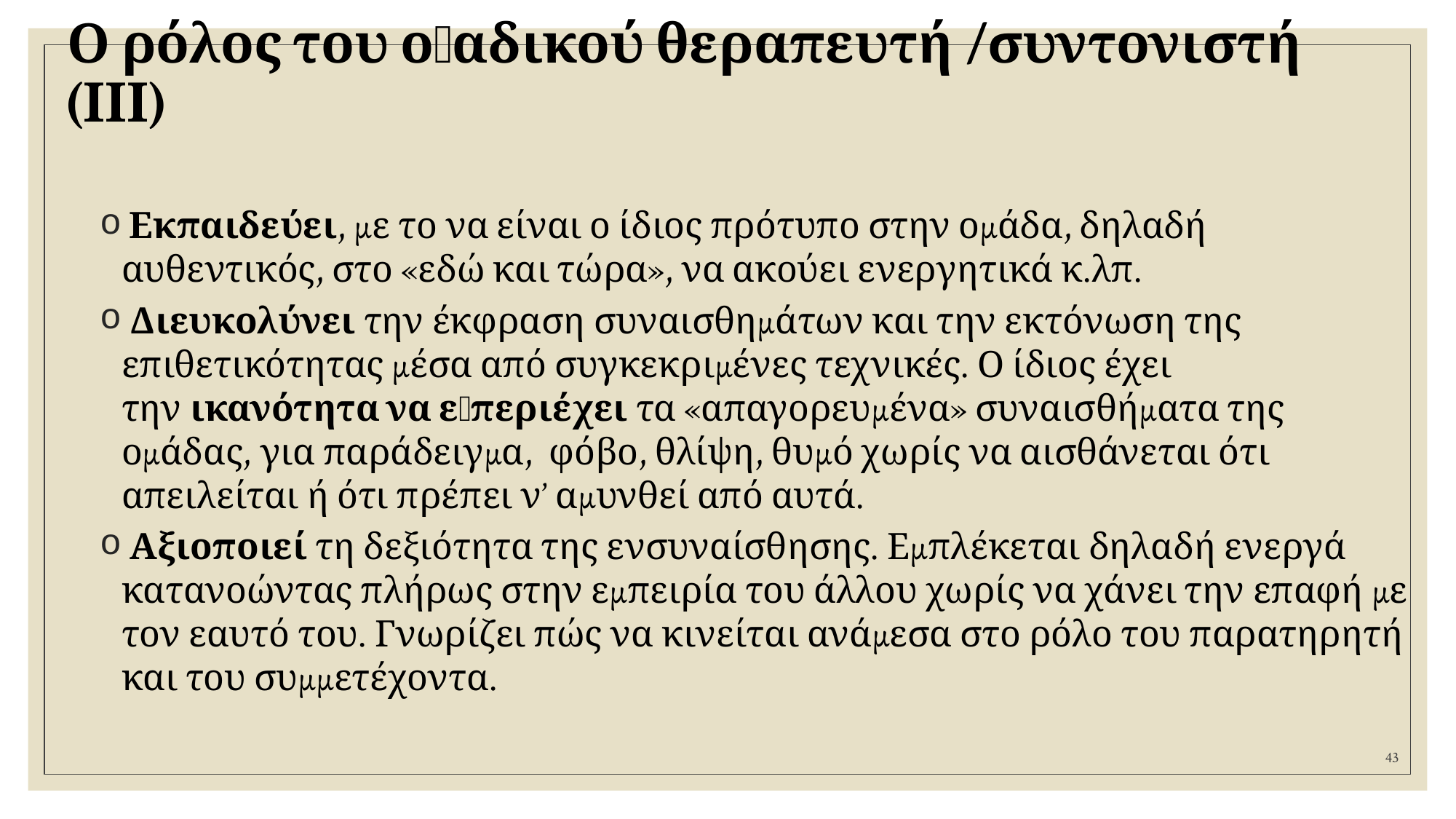

# Ο ρόλος του ομαδικού θεραπευτή /συντονιστή (ΙΙΙ)

 Εκπαιδεύει, με το να είναι ο ίδιος πρότυπο στην ομάδα, δηλαδή αυθεντικός, στο «εδώ και τώρα», να ακούει ενεργητικά κ.λπ.
 Διευκολύνει την έκφραση συναισθημάτων και την εκτόνωση της επιθετικότητας μέσα από συγκεκριμένες τεχνικές. Ο ίδιος έχει την ικανότητα να εμπεριέχει τα «απαγορευμένα» συναισθήματα της ομάδας, για παράδειγμα,  φόβο, θλίψη, θυμό χωρίς να αισθάνεται ότι απειλείται ή ότι πρέπει ν’ αμυνθεί από αυτά.
 Αξιοποιεί τη δεξιότητα της ενσυναίσθησης. Εμπλέκεται δηλαδή ενεργά κατανοώντας πλήρως στην εμπειρία του άλλου χωρίς να χάνει την επαφή με τον εαυτό του. Γνωρίζει πώς να κινείται ανάμεσα στο ρόλο του παρατηρητή και του συμμετέχοντα.

43